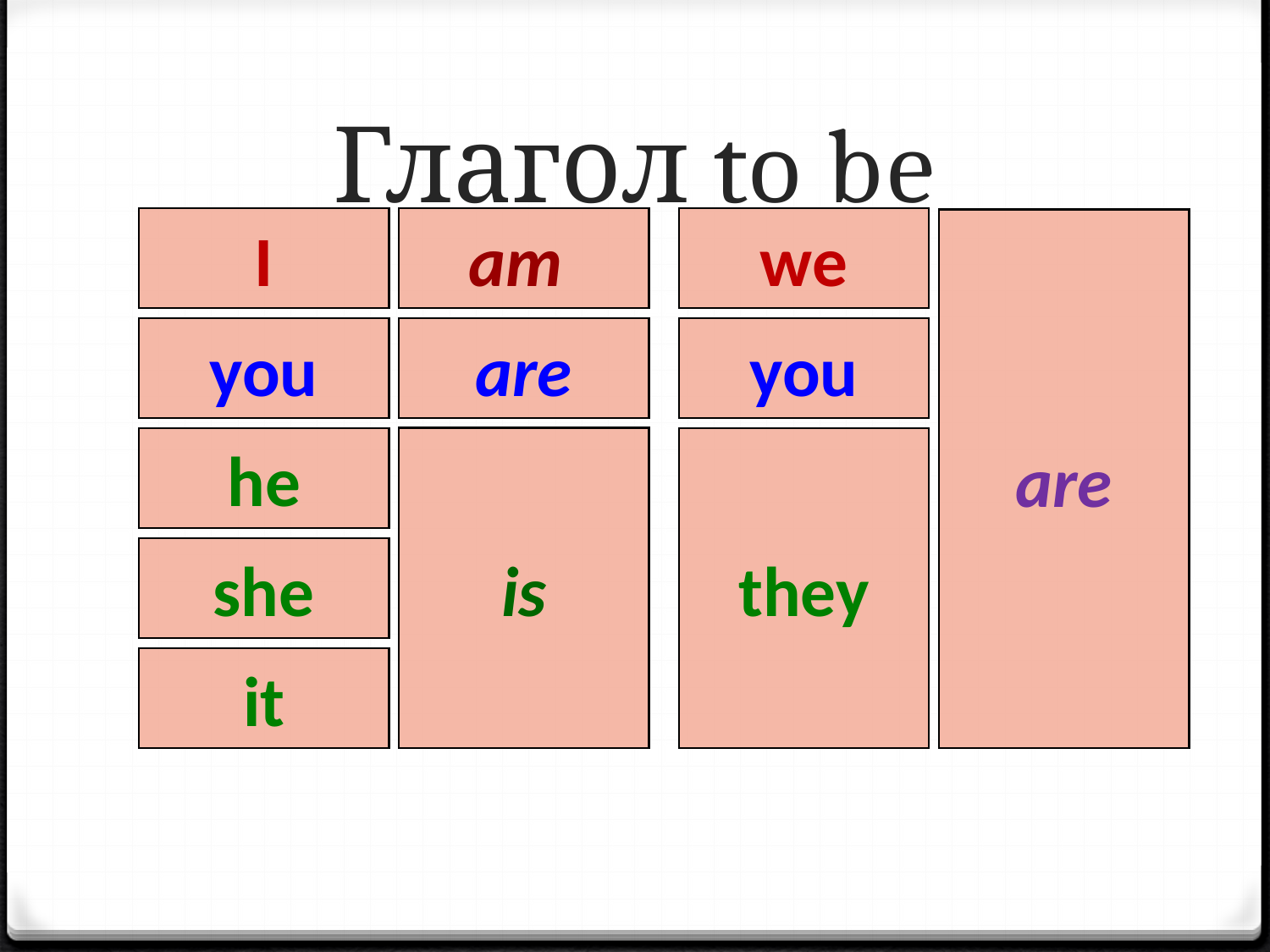

# Глагол to be
I
am
we
are
you
are
you
is
he
they
she
it